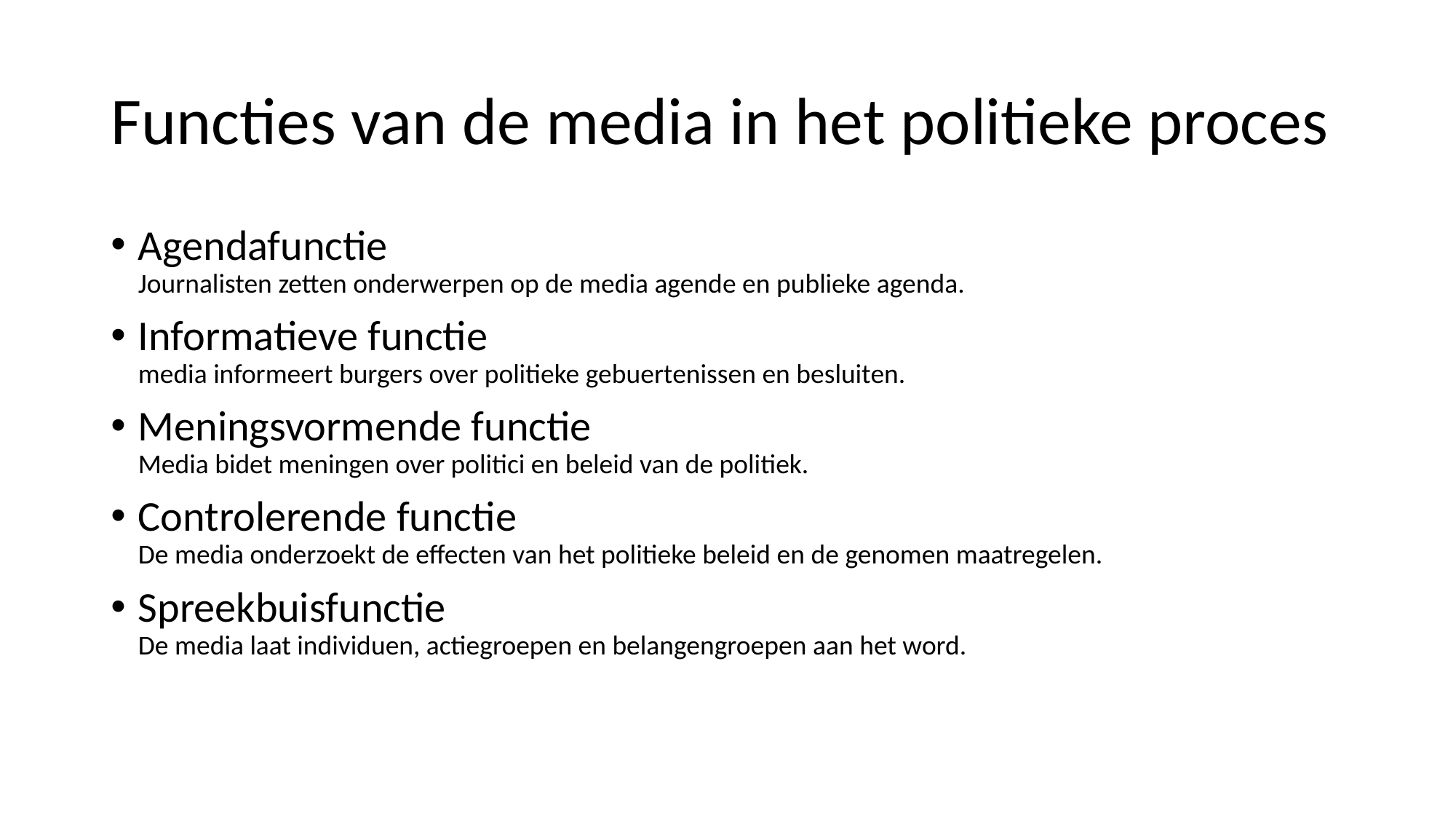

# Functies van de media in het politieke proces
Agendafunctie
Journalisten zetten onderwerpen op de media agende en publieke agenda.
Informatieve functie
media informeert burgers over politieke gebuertenissen en besluiten.
Meningsvormende functie
Media bidet meningen over politici en beleid van de politiek.
Controlerende functie
De media onderzoekt de effecten van het politieke beleid en de genomen maatregelen.
Spreekbuisfunctie
De media laat individuen, actiegroepen en belangengroepen aan het word.